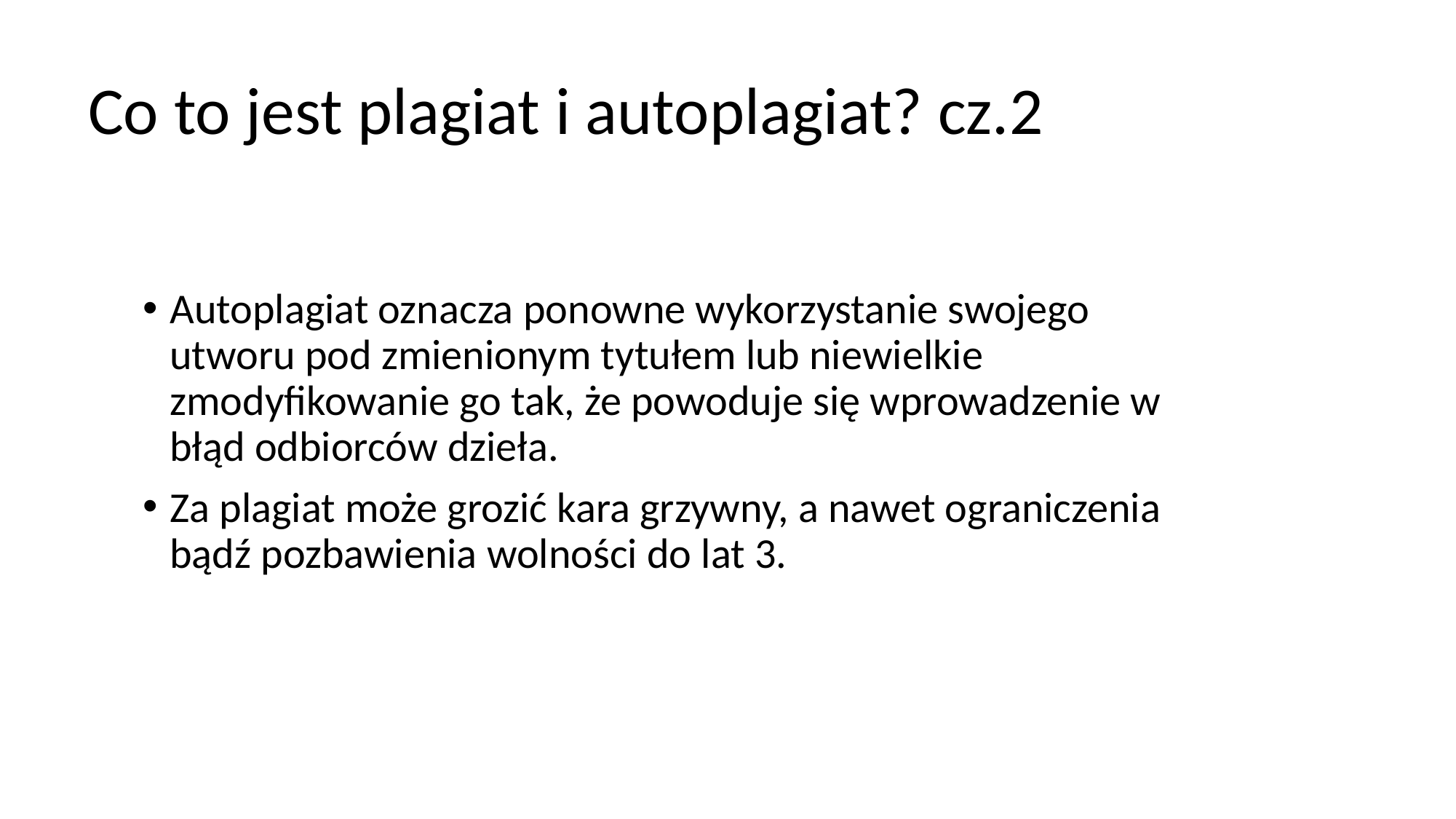

# Co to jest plagiat i autoplagiat? cz.2
Autoplagiat oznacza ponowne wykorzystanie swojego utworu pod zmienionym tytułem lub niewielkie zmodyfikowanie go tak, że powoduje się wprowadzenie w błąd odbiorców dzieła.
Za plagiat może grozić kara grzywny, a nawet ograniczenia bądź pozbawienia wolności do lat 3.